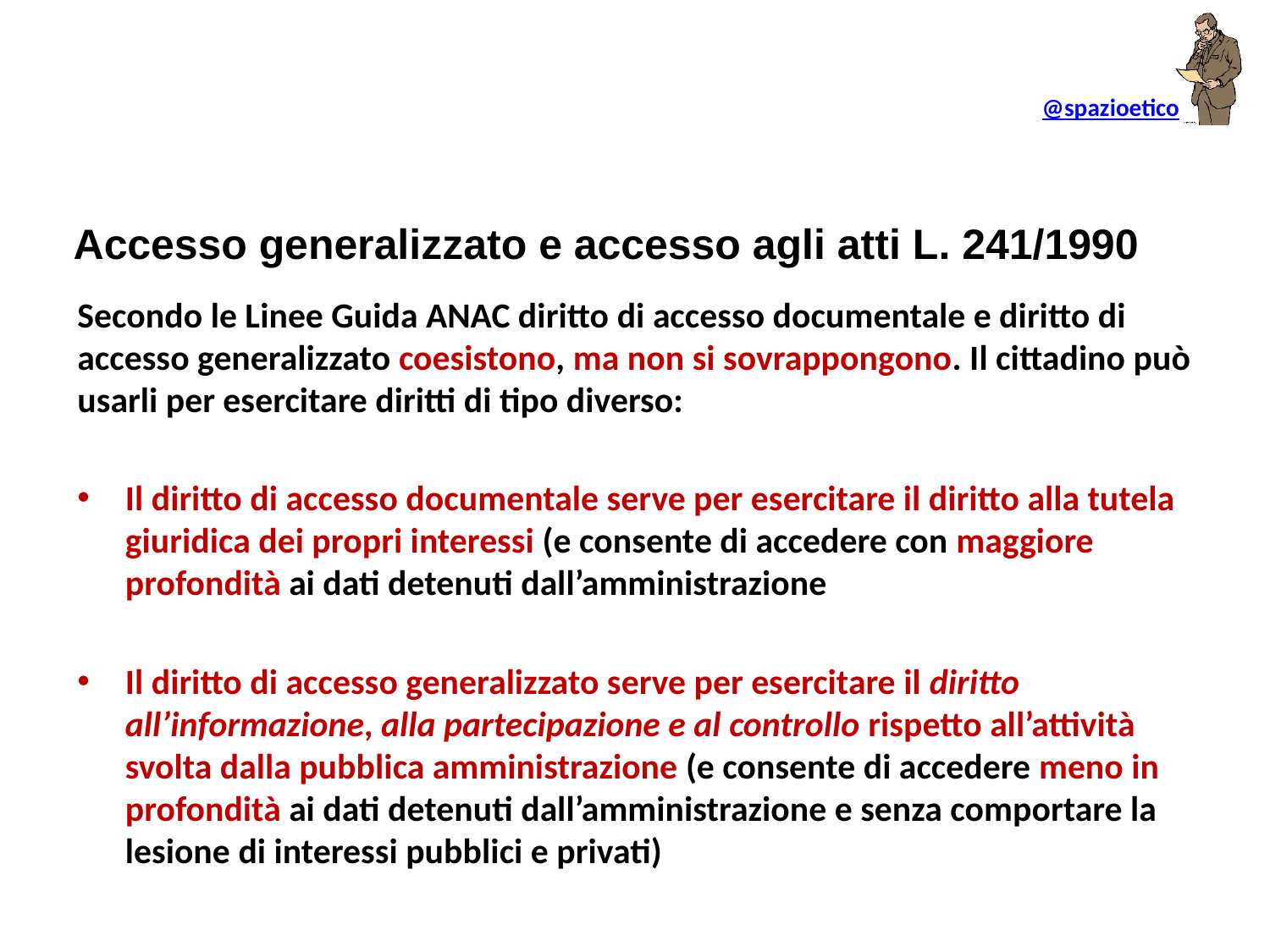

Accesso generalizzato e accesso agli atti L. 241/1990
Secondo le Linee Guida ANAC diritto di accesso documentale e diritto di accesso generalizzato coesistono, ma non si sovrappongono. Il cittadino può usarli per esercitare diritti di tipo diverso:

Il diritto di accesso documentale serve per esercitare il diritto alla tutela giuridica dei propri interessi (e consente di accedere con maggiore profondità ai dati detenuti dall’amministrazione

Il diritto di accesso generalizzato serve per esercitare il diritto all’informazione, alla partecipazione e al controllo rispetto all’attività svolta dalla pubblica amministrazione (e consente di accedere meno in profondità ai dati detenuti dall’amministrazione e senza comportare la lesione di interessi pubblici e privati)